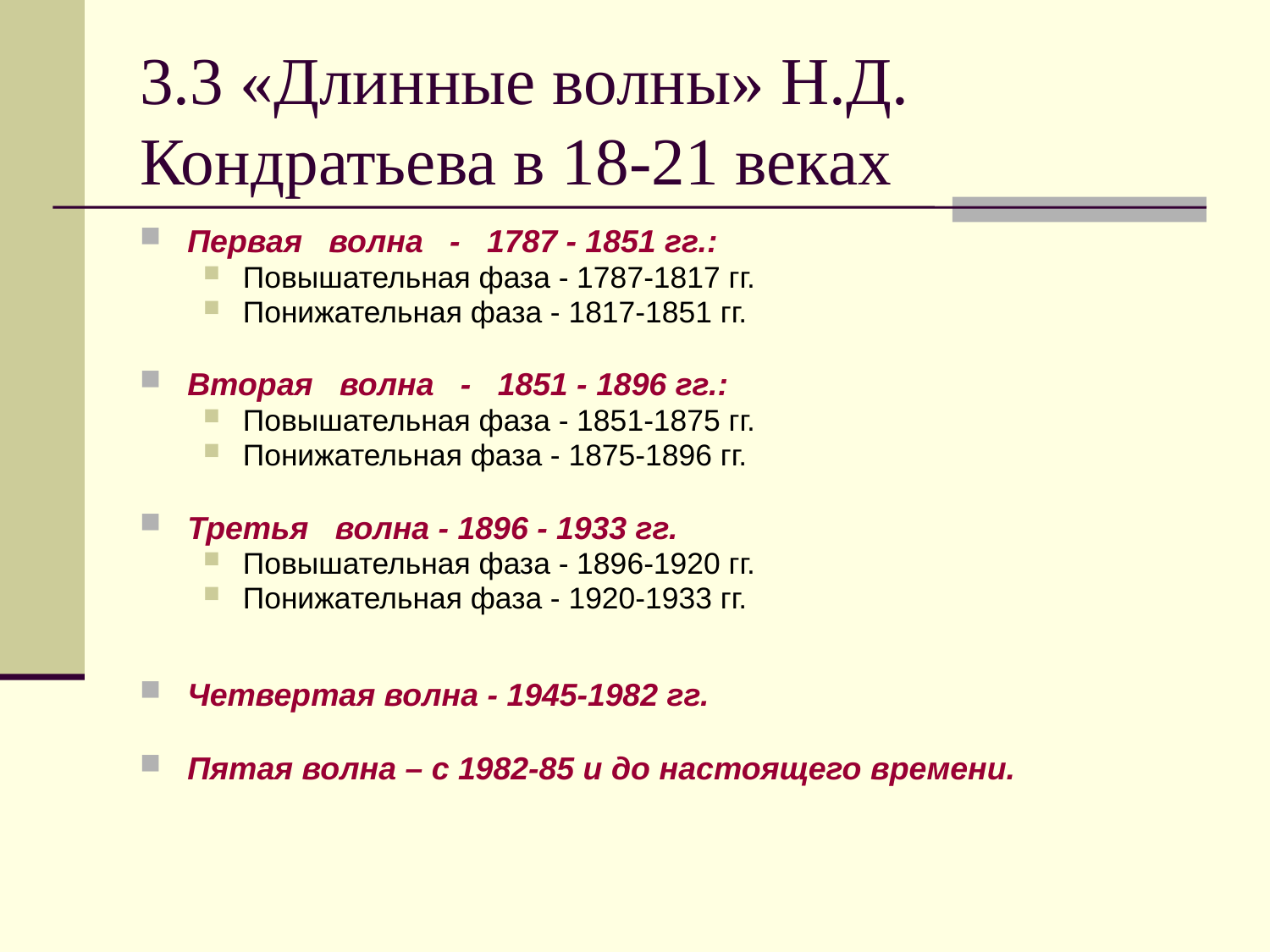

# 3.3 «Длинные волны» Н.Д. Кондратьева в 18-21 веках
Первая   волна   -   1787 - 1851 гг.:
Повышательная фаза - 1787-1817 гг.
Понижательная фаза - 1817-1851 гг.

Вторая   волна   -   1851 - 1896 гг.:
Повышательная фаза - 1851-1875 гг.
Понижательная фаза - 1875-1896 гг.

Третья   волна - 1896 - 1933 гг.
Повышательная фаза - 1896-1920 гг.
Понижательная фаза - 1920-1933 гг.

Четвертая волна - 1945-1982 гг.

Пятая волна – с 1982-85 и до настоящего времени.